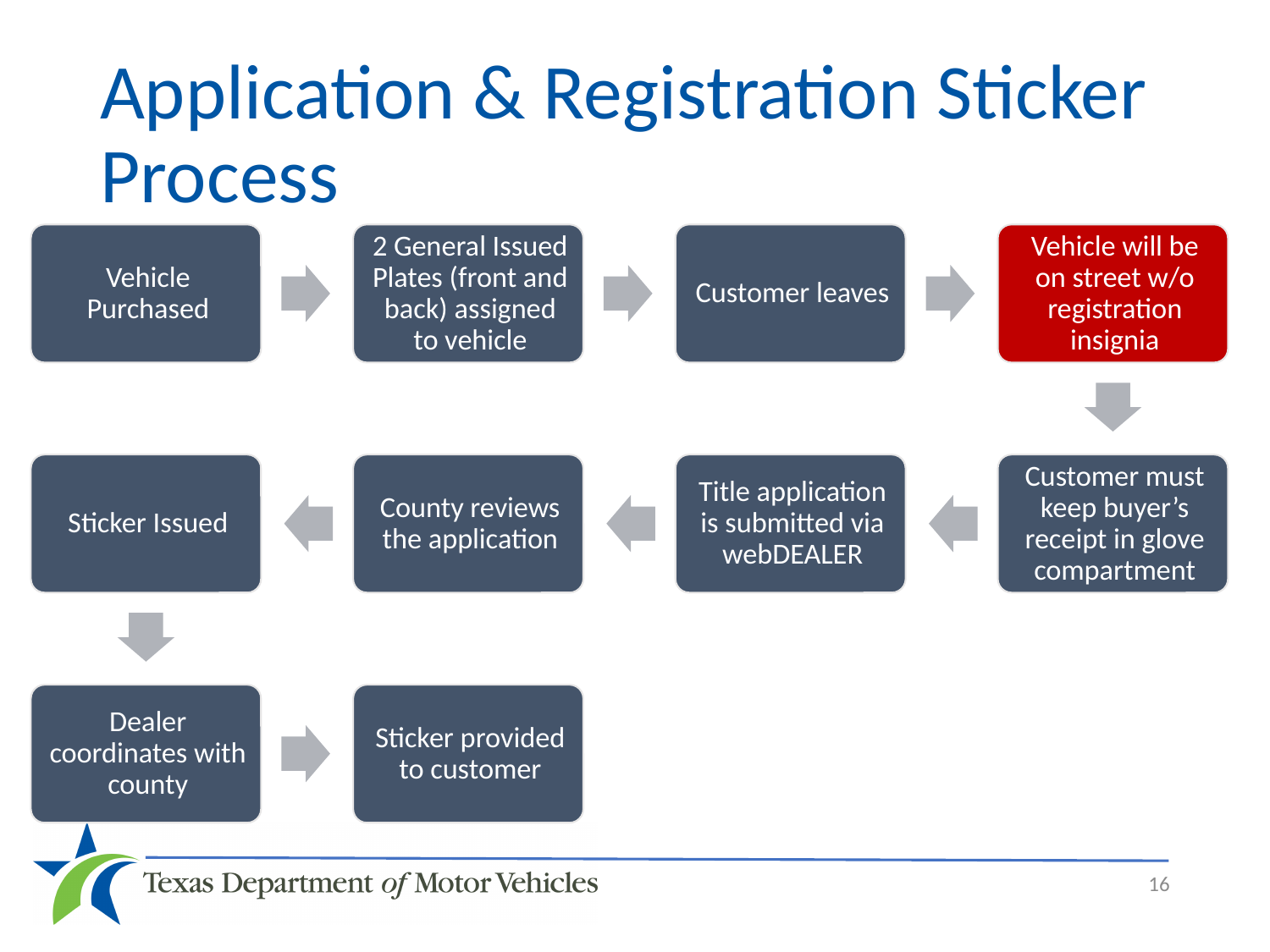

# Application & Registration Sticker Process
Vehicle Purchased

2 General Issued Plates (front and back) assigned to vehicle

Customer leaves

Vehicle will be on street w/o registration insignia

Customer must keep buyer’s receipt in glove compartment

Title application is submitted via webDEALER

County reviews the application

Sticker Issued

Dealer coordinates with county

Sticker provided to customer
16